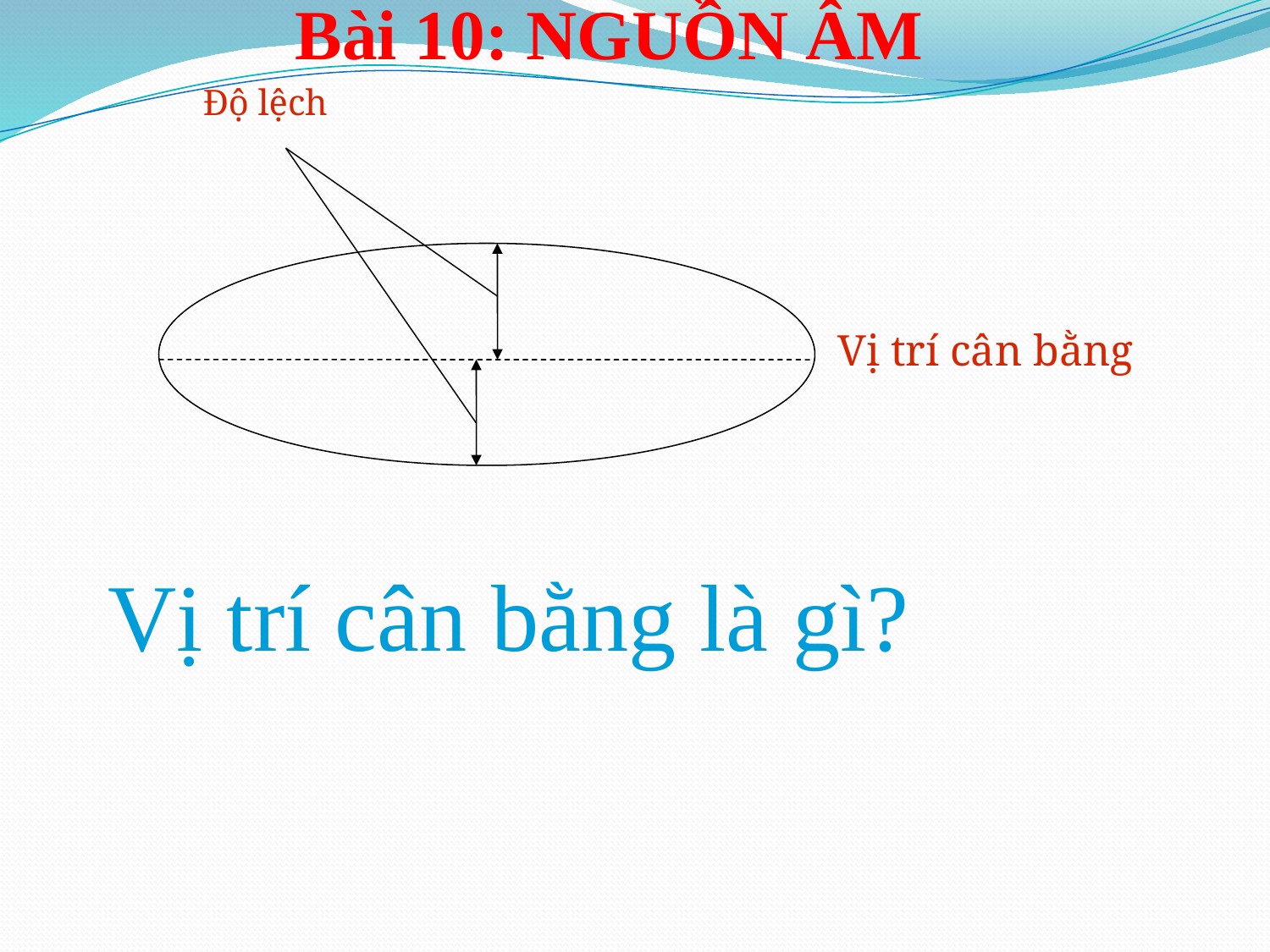

Bài 10: NGUỒN ÂM
Độ lệch

Vị trí cân bằng
Vị trí cân bằng là gì?